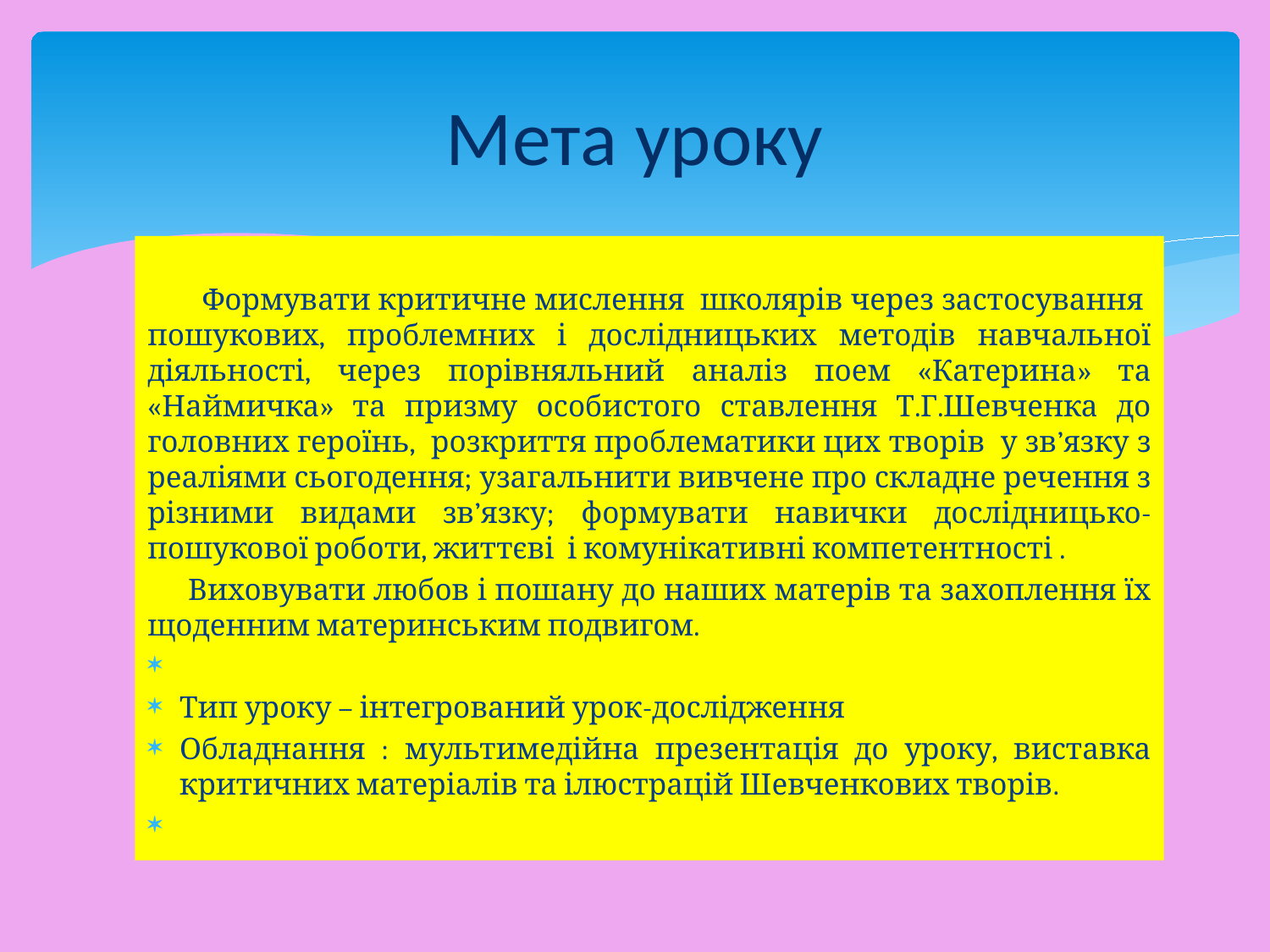

# Мета уроку

       Формувати критичне мислення  школярів через застосування  пошукових, проблемних і дослідницьких методів навчальної діяльності, через порівняльний аналіз поем «Катерина» та «Наймичка» та призму особистого ставлення Т.Г.Шевченка до головних героїнь,  розкриття проблематики цих творів  у зв’язку з реаліями сьогодення; узагальнити вивчене про складне речення з різними видами зв’язку; формувати навички дослідницько-пошукової роботи, життєві  і комунікативні компетентності .
     Виховувати любов і пошану до наших матерів та захоплення їх щоденним материнським подвигом.

Тип уроку – інтегрований урок-дослідження
Обладнання : мультимедійна презентація до уроку, виставка критичних матеріалів та ілюстрацій Шевченкових творів.